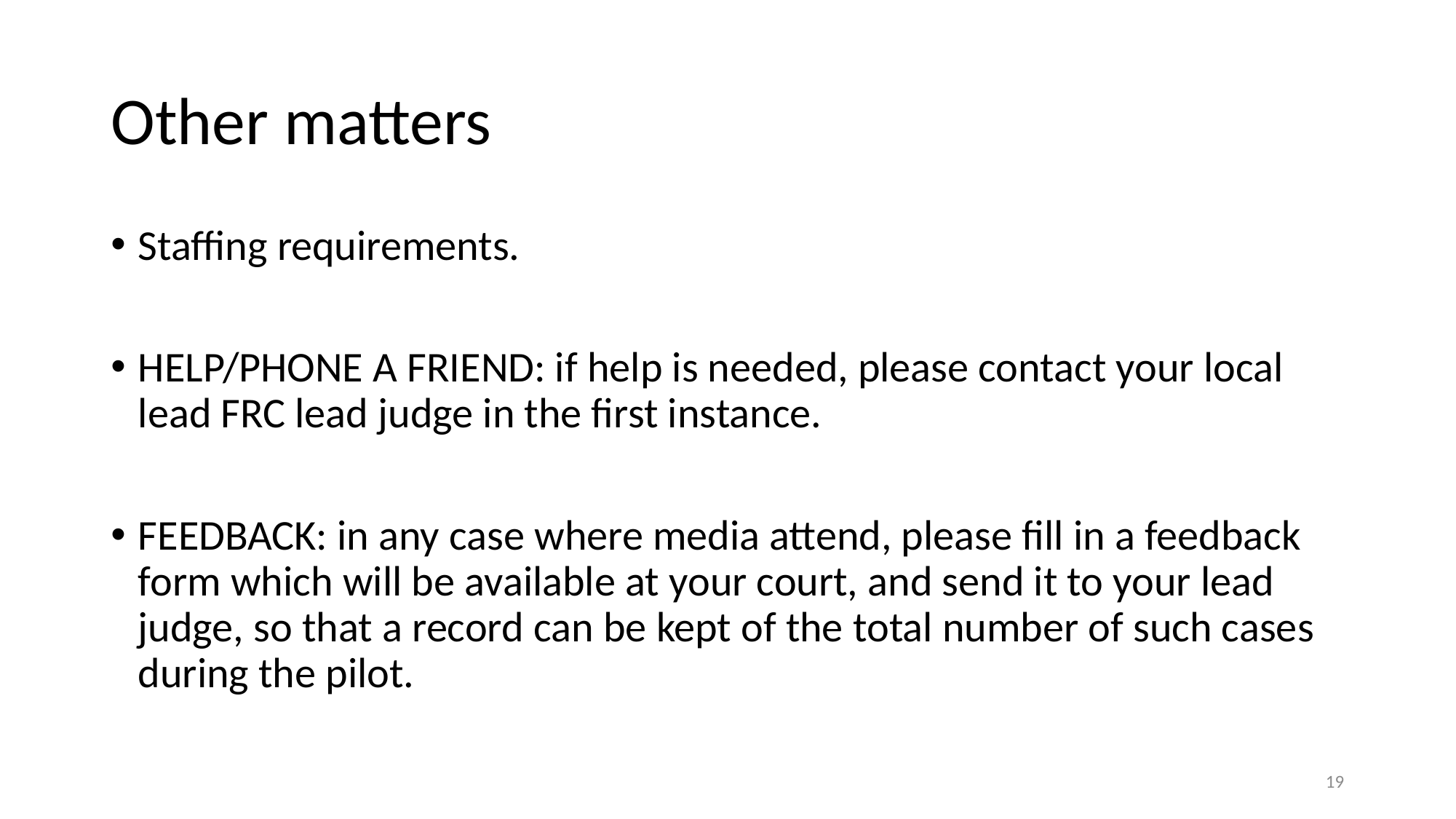

# Other matters
Staffing requirements.

HELP/PHONE A FRIEND: if help is needed, please contact your local lead FRC lead judge in the first instance.

FEEDBACK: in any case where media attend, please fill in a feedback form which will be available at your court, and send it to your lead judge, so that a record can be kept of the total number of such cases during the pilot.
19